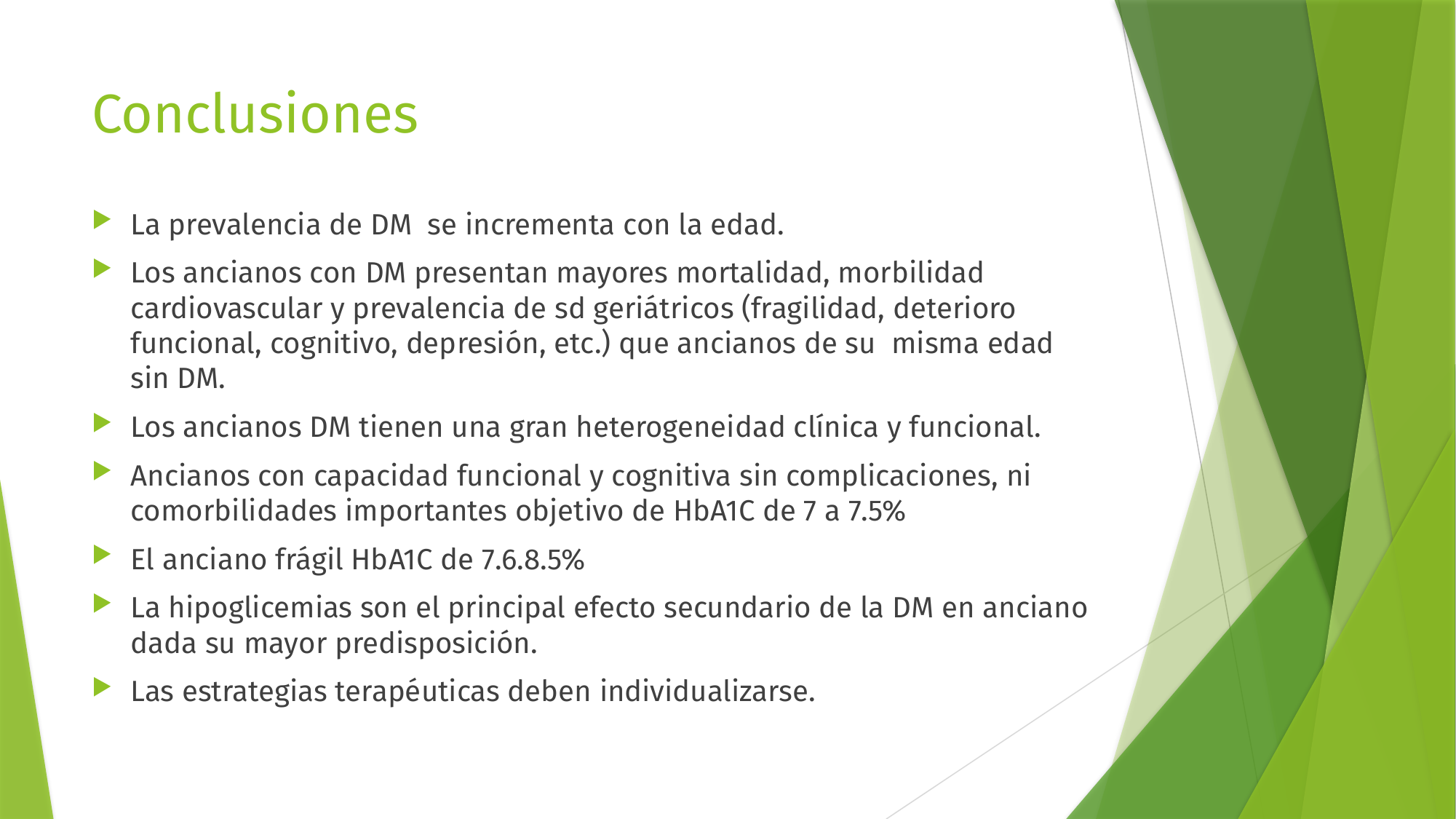

# Conclusiones
La prevalencia de DM  se incrementa con la edad.
Los ancianos con DM presentan mayores mortalidad, morbilidad cardiovascular y prevalencia de sd geriátricos (fragilidad, deterioro funcional, cognitivo, depresión, etc.) que ancianos de su  misma edad sin DM.
Los ancianos DM tienen una gran heterogeneidad clínica y funcional.
Ancianos con capacidad funcional y cognitiva sin complicaciones, ni comorbilidades importantes objetivo de HbA1C de 7 a 7.5%
El anciano frágil HbA1C de 7.6.8.5%
La hipoglicemias son el principal efecto secundario de la DM en anciano dada su mayor predisposición.
Las estrategias terapéuticas deben individualizarse.